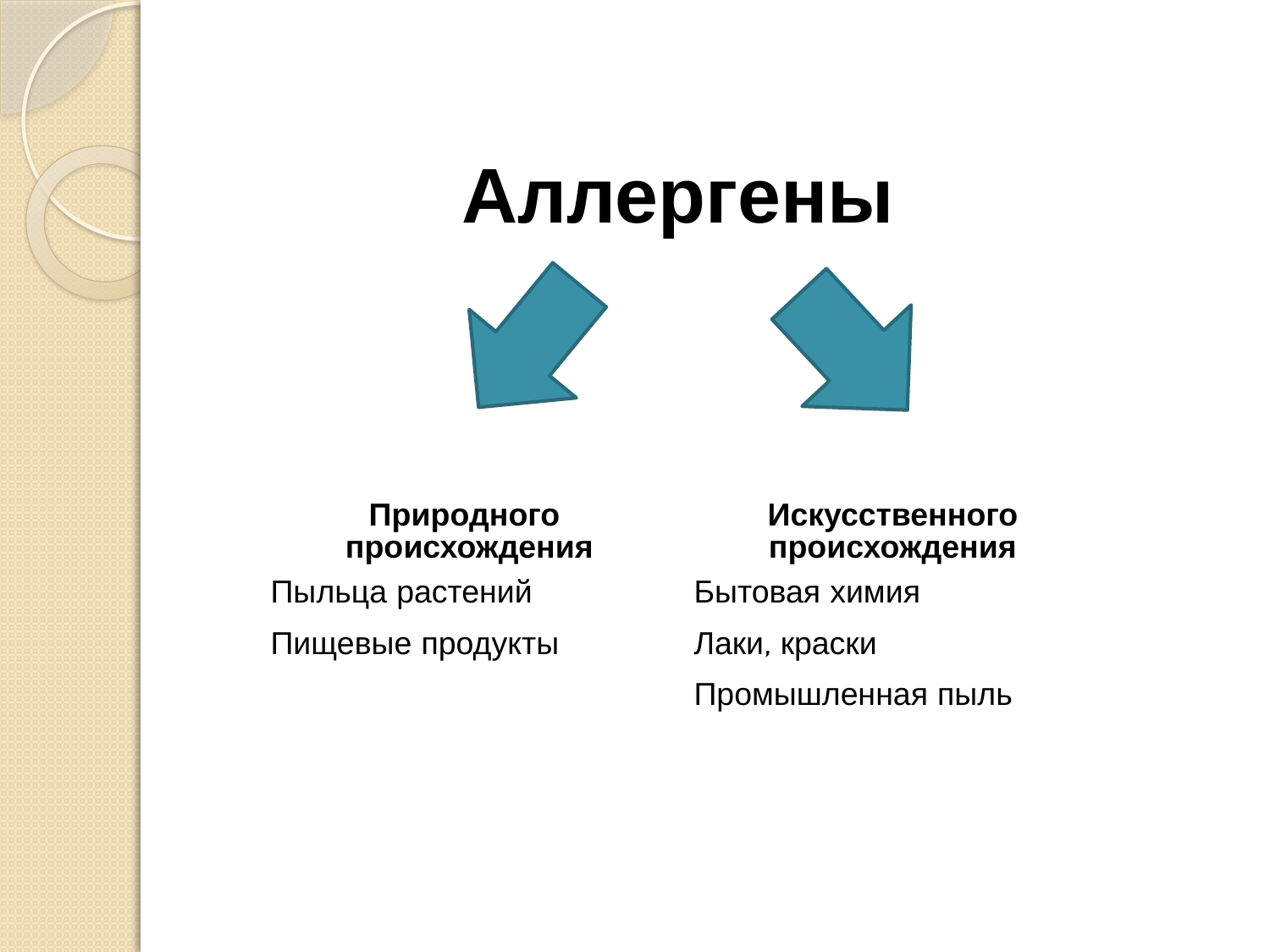

Аллергены

| Природного происхождения | Искусственного происхождения |
| --- | --- |
| Пыльца растений | Бытовая химия |
| Пищевые продукты | Лаки, краски |
|  | Промышленная пыль |